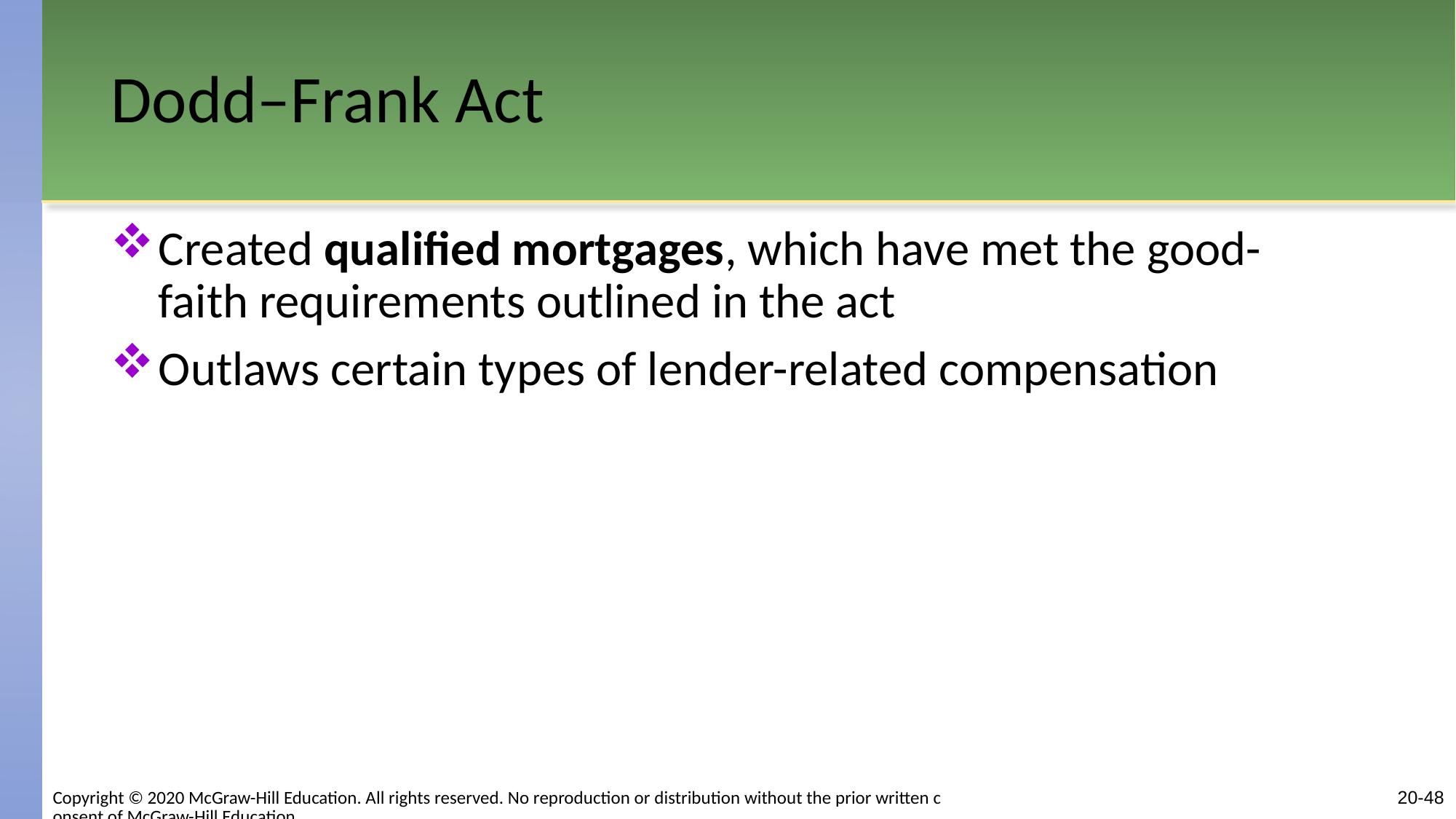

# Dodd–Frank Act
Created qualified mortgages, which have met the good-faith requirements outlined in the act
Outlaws certain types of lender-related compensation
20-48
Copyright © 2020 McGraw-Hill Education. All rights reserved. No reproduction or distribution without the prior written consent of McGraw-Hill Education.